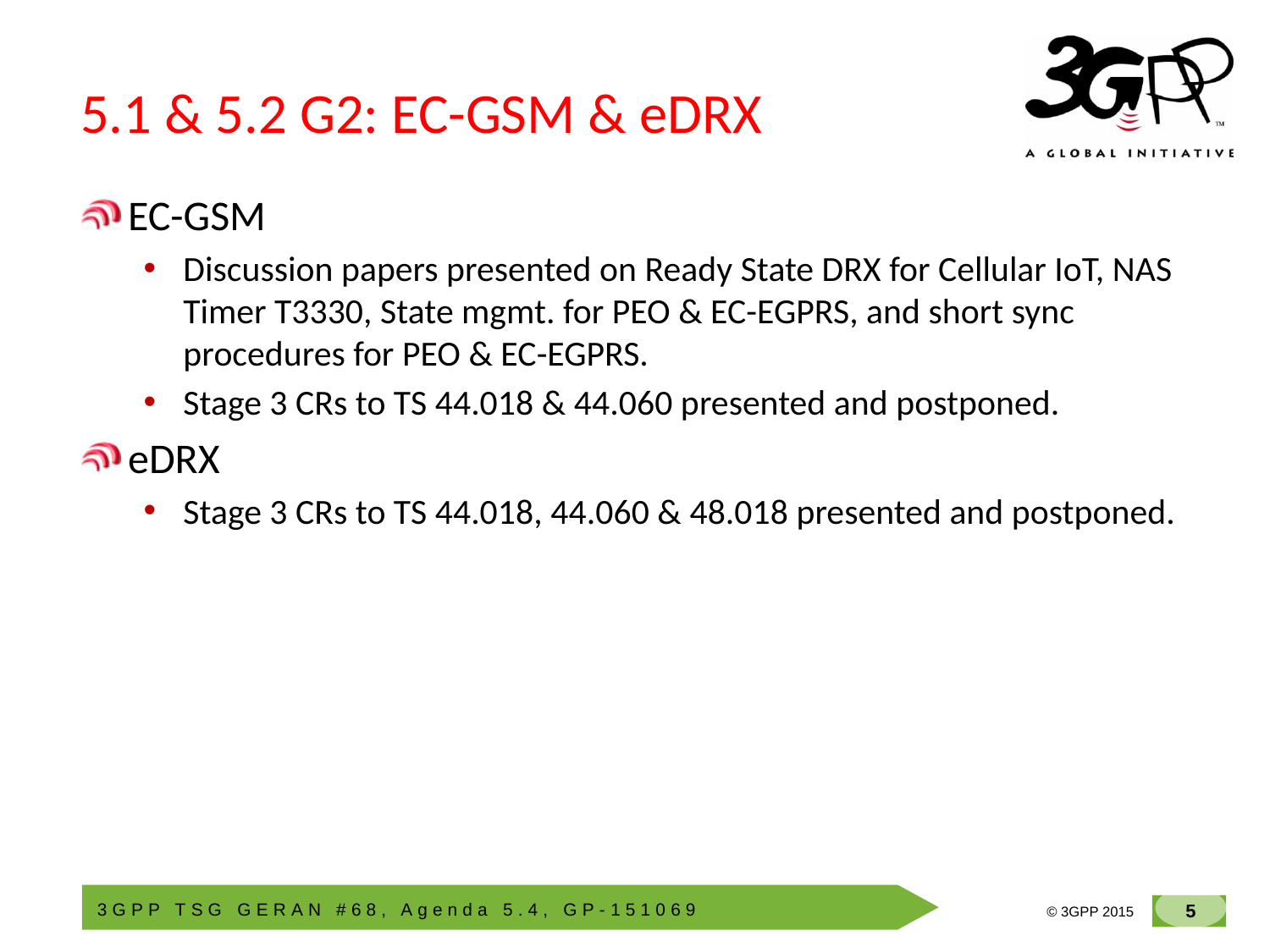

# 5.1 & 5.2 G2: EC-GSM & eDRX
EC-GSM
Discussion papers presented on Ready State DRX for Cellular IoT, NAS Timer T3330, State mgmt. for PEO & EC-EGPRS, and short sync procedures for PEO & EC-EGPRS.
Stage 3 CRs to TS 44.018 & 44.060 presented and postponed.
eDRX
Stage 3 CRs to TS 44.018, 44.060 & 48.018 presented and postponed.